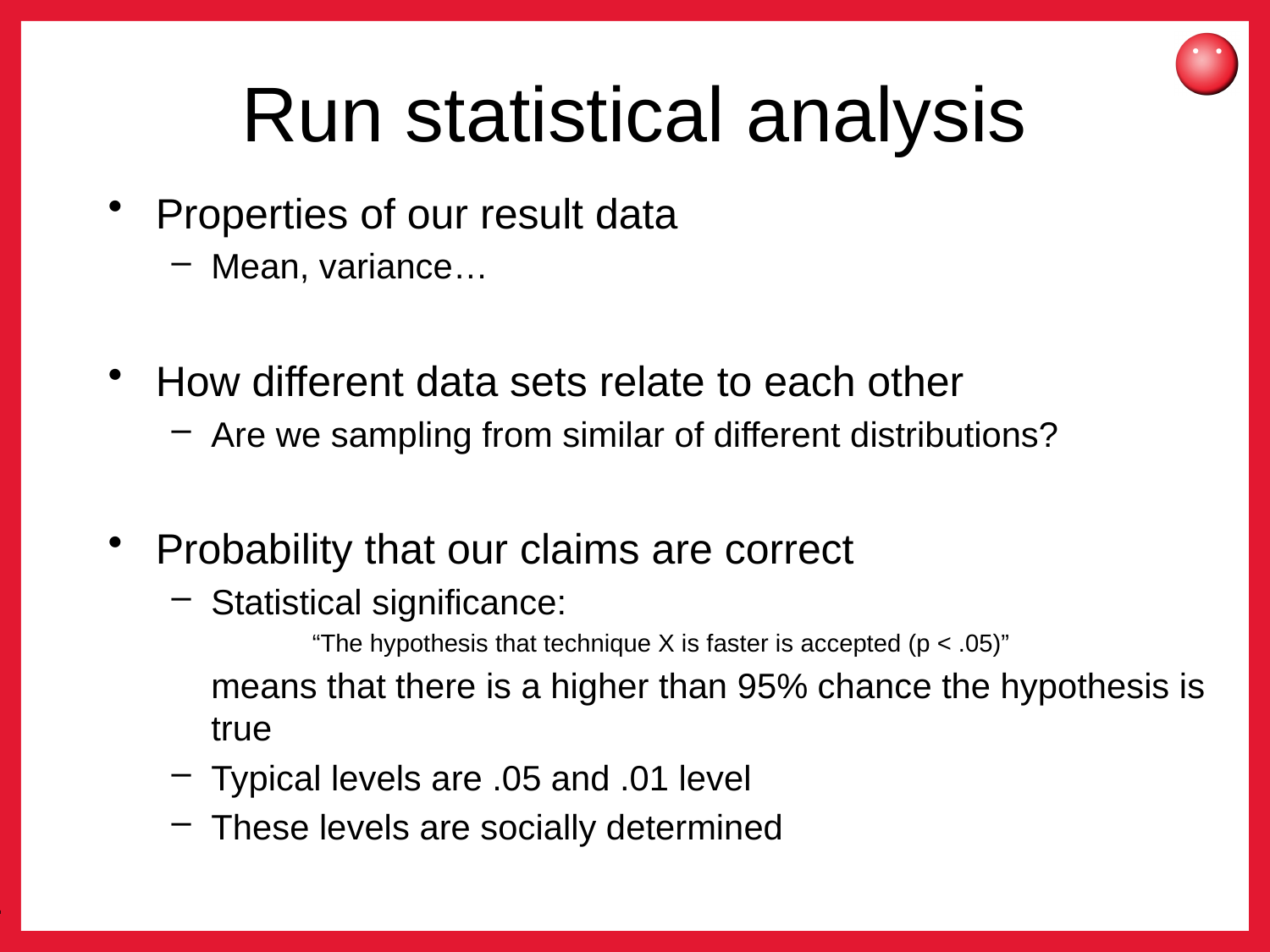

# Run statistical analysis
Properties of our result data
Mean, variance…

How different data sets relate to each other
Are we sampling from similar of different distributions?

Probability that our claims are correct
Statistical significance:
“The hypothesis that technique X is faster is accepted (p < .05)”
	means that there is a higher than 95% chance the hypothesis is true
Typical levels are .05 and .01 level
These levels are socially determined